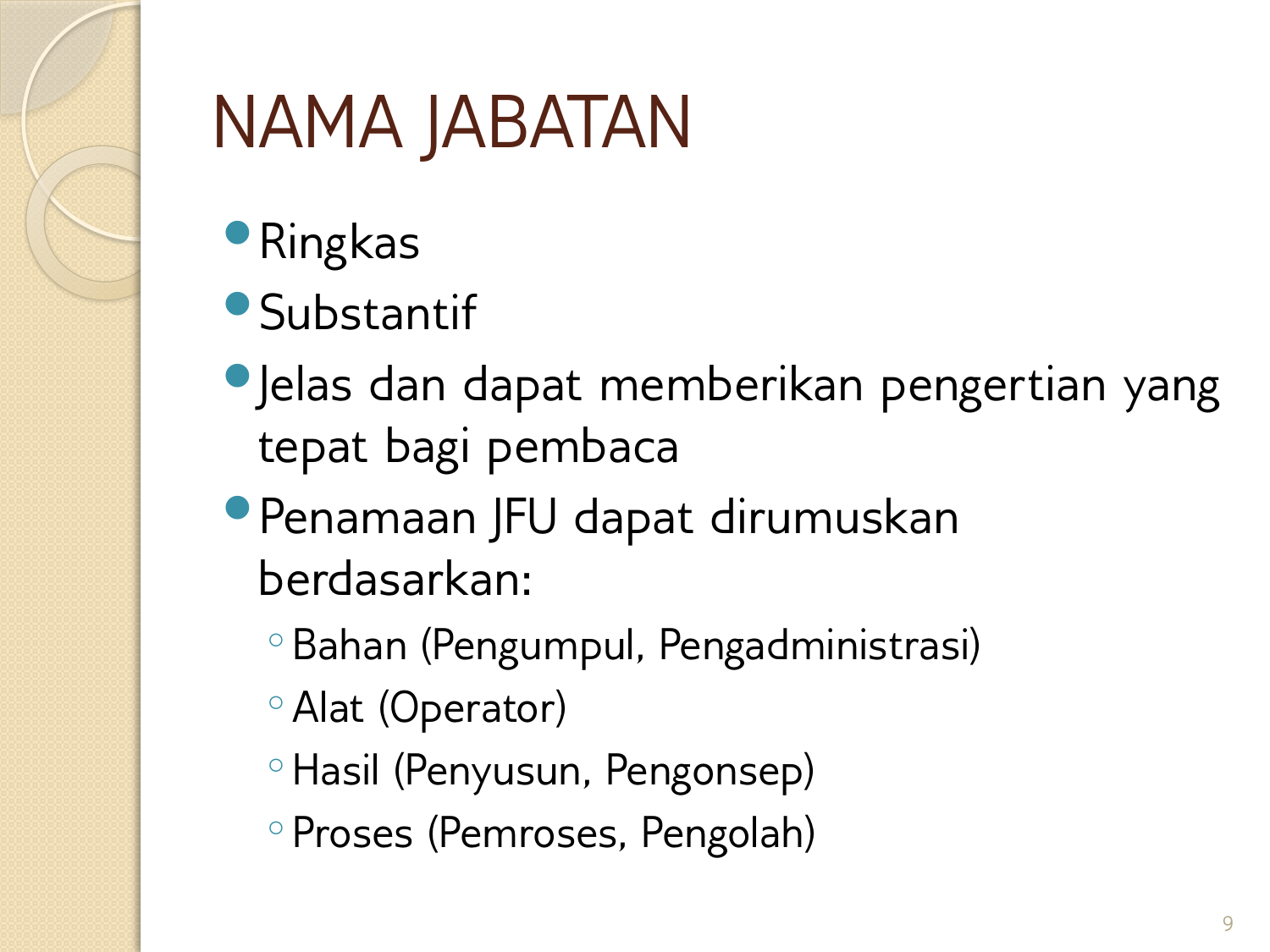

# NAMA JABATAN
Ringkas
Substantif
Jelas dan dapat memberikan pengertian yang tepat bagi pembaca
Penamaan JFU dapat dirumuskan berdasarkan:
Bahan (Pengumpul, Pengadministrasi)
Alat (Operator)
Hasil (Penyusun, Pengonsep)
Proses (Pemroses, Pengolah)
9